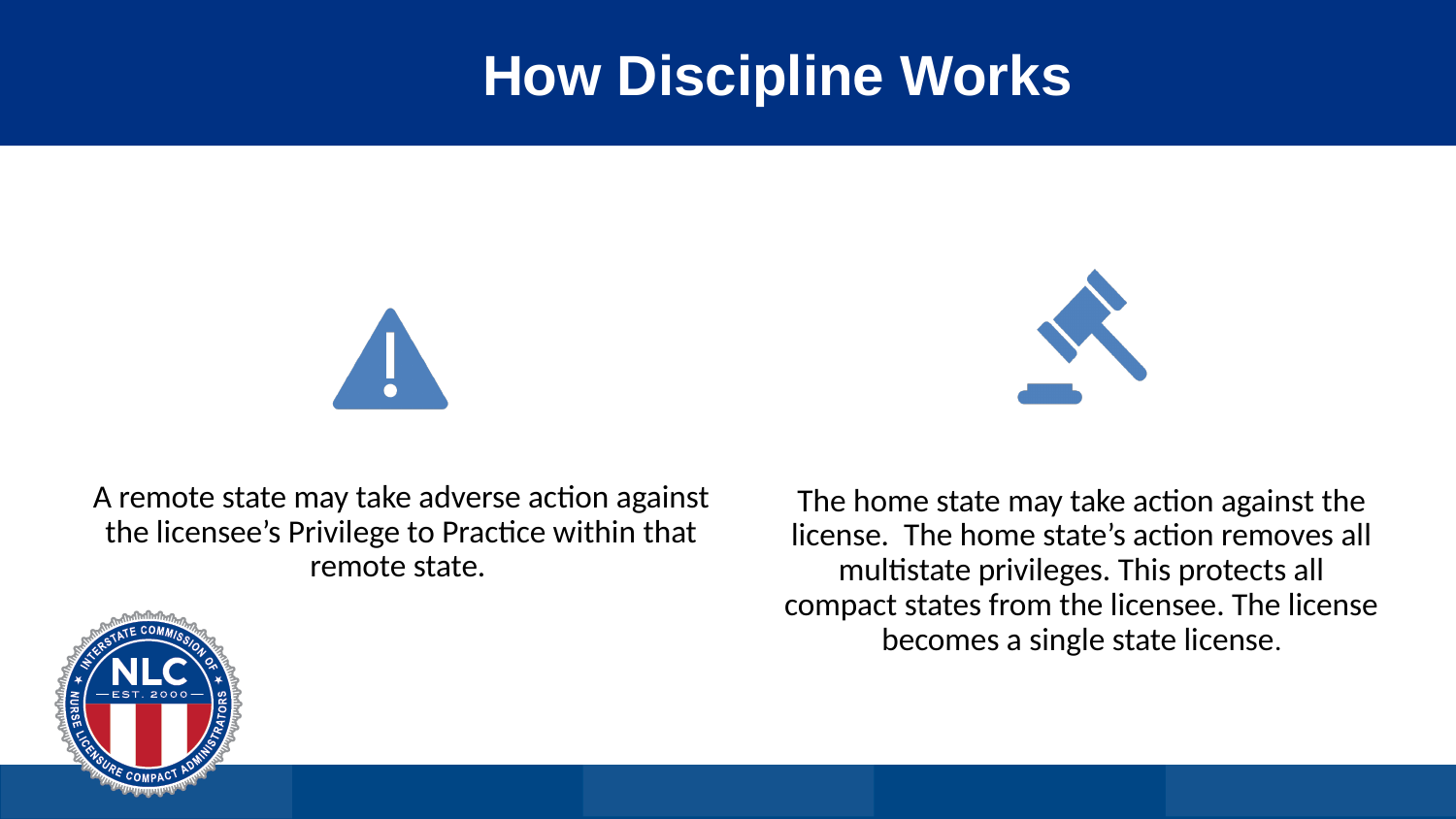

How Discipline Works
A remote state may take adverse action against the licensee’s Privilege to Practice within that remote state.
The home state may take action against the license.  The home state’s action removes all multistate privileges. This protects all compact states from the licensee. The license becomes a single state license.